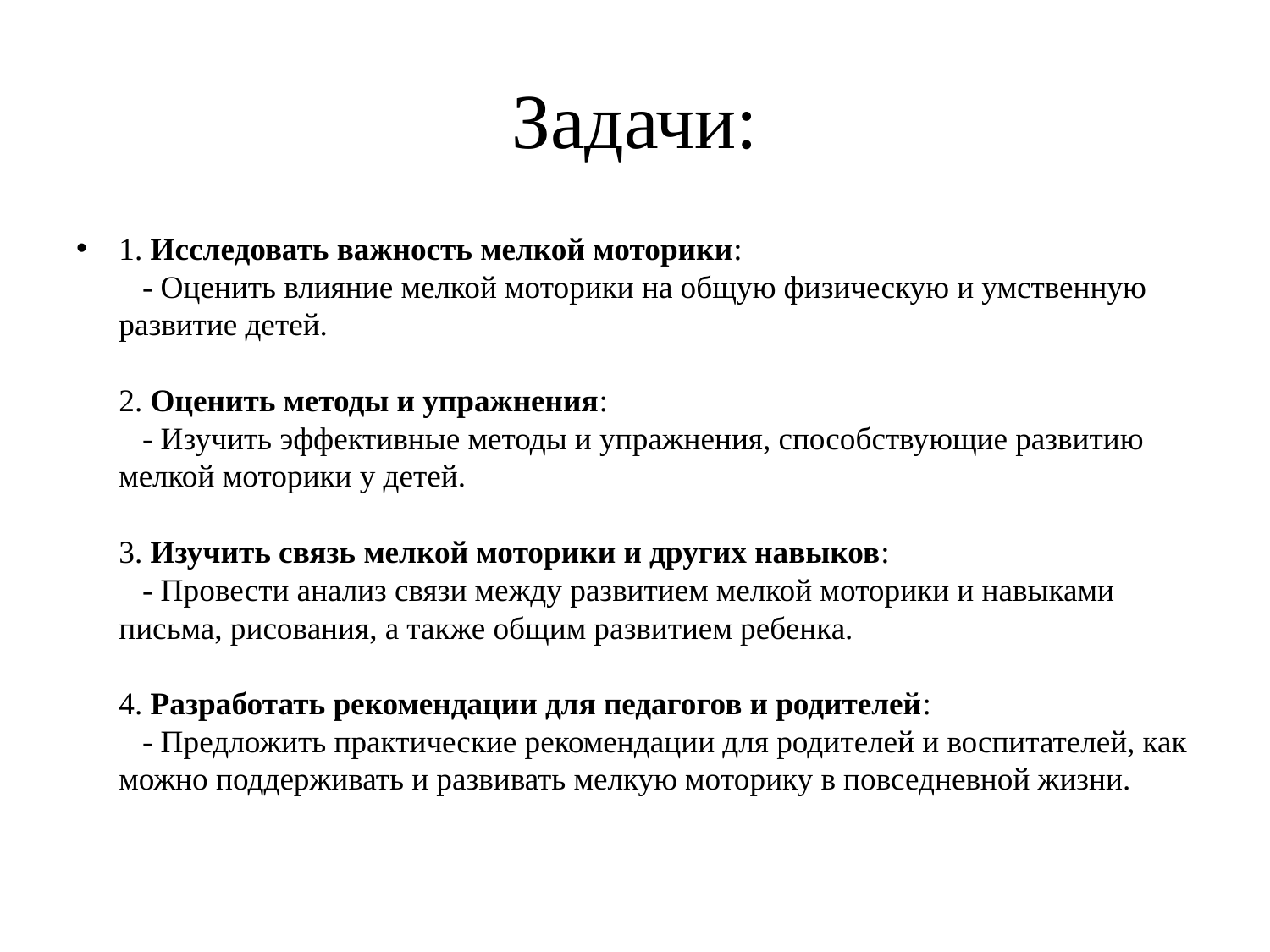

# Задачи:
1. Исследовать важность мелкой моторики:
   - Оценить влияние мелкой моторики на общую физическую и умственную развитие детей.
2. Оценить методы и упражнения:
   - Изучить эффективные методы и упражнения, способствующие развитию мелкой моторики у детей.
3. Изучить связь мелкой моторики и других навыков:
   - Провести анализ связи между развитием мелкой моторики и навыками письма, рисования, а также общим развитием ребенка.
4. Разработать рекомендации для педагогов и родителей:
   - Предложить практические рекомендации для родителей и воспитателей, как можно поддерживать и развивать мелкую моторику в повседневной жизни.